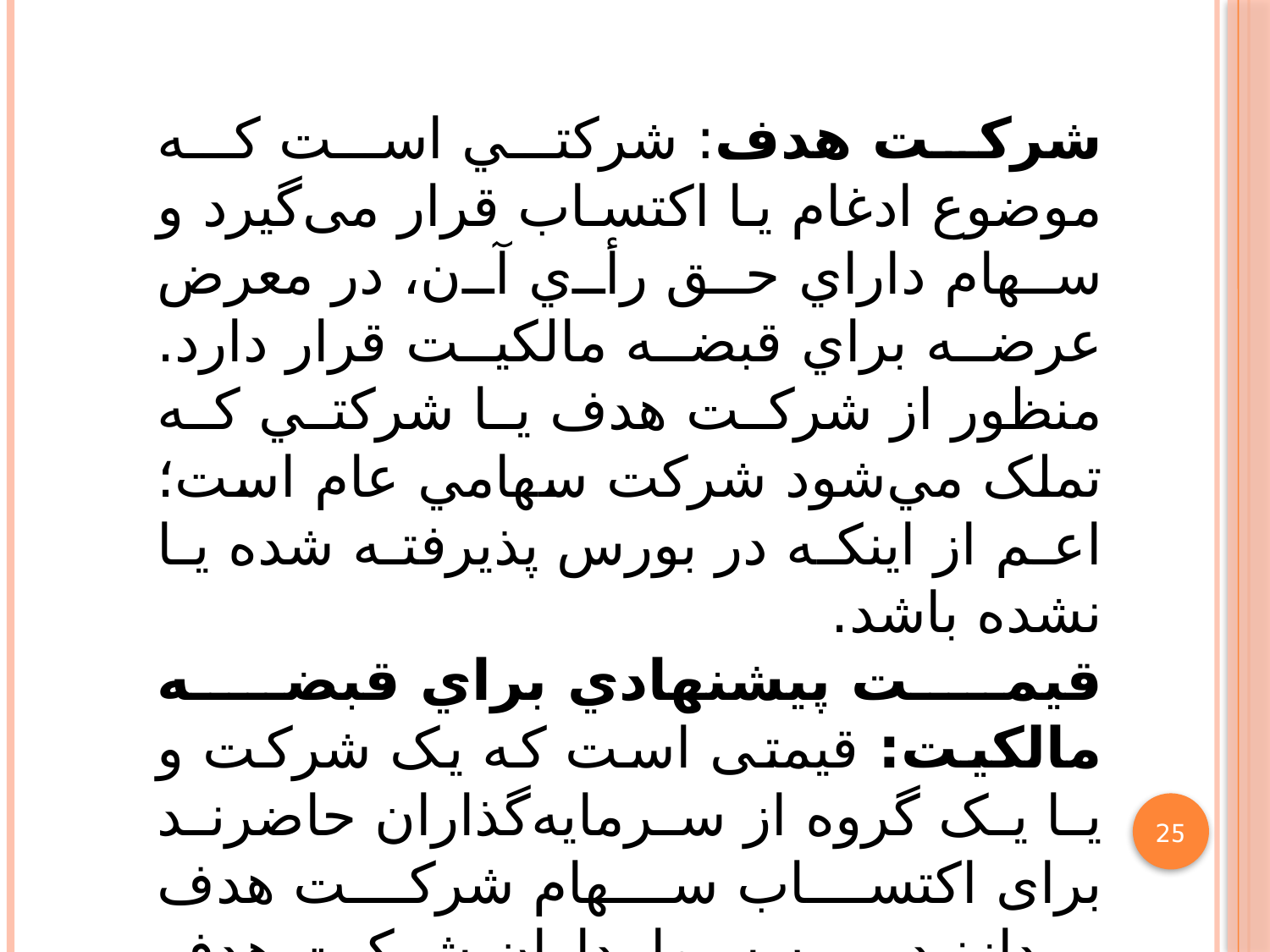

شرکت هدف: شرکتي است که موضوع ادغام یا اکتساب قرار می‌گیرد و سهام داراي حق رأي آن، در معرض عرضه براي قبضه مالکيت قرار دارد. منظور از شرکت هدف يا شرکتي که تملک مي‌شود شرکت‌ سهامي عام است؛ اعم از اينکه در بورس پذيرفته شده يا نشده باشد.
قيمت پيشنهادي براي قبضه مالکيت: قیمتی است که یک شرکت و یا یک گروه از سرمایه‌گذاران حاضرند برای اکتساب سهام شرکت هدف بپردازند و به سهامداران شرکت هدف ارائه می‌شود و آنها می‌توانند با آن موافقت نمایند.
25